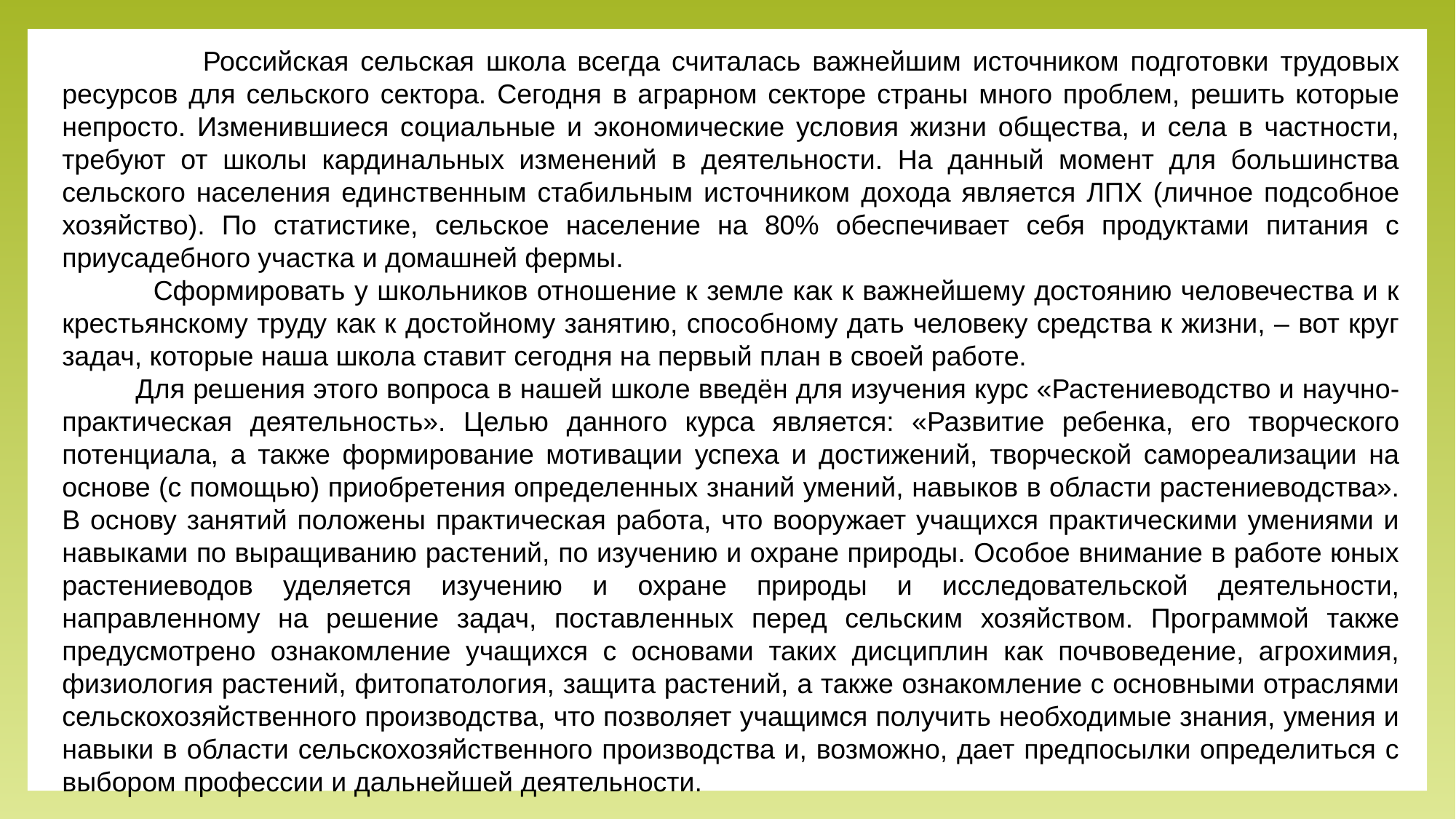

Российская сельская школа всегда считалась важнейшим источником подготовки трудовых ресурсов для сельского сектора. Сегодня в аграрном секторе страны много проблем, решить которые непросто. Изменившиеся социальные и экономические условия жизни общества, и села в частности, требуют от школы кардинальных изменений в деятельности. На данный момент для большинства сельского населения единственным стабильным источником дохода является ЛПХ (личное подсобное хозяйство). По статистике, сельское население на 80% обеспечивает себя продуктами питания с приусадебного участка и домашней фермы.
          Сформировать у школьников отношение к земле как к важнейшему достоянию человечества и к крестьянскому труду как к достойному занятию, способному дать человеку средства к жизни, – вот круг задач, которые наша школа ставит сегодня на первый план в своей работе.
         Для решения этого вопроса в нашей школе введён для изучения курс «Растениеводство и научно-практическая деятельность». Целью данного курса является: «Развитие ребенка, его творческого потенциала, а также формирование мотивации успеха и достижений, творческой самореализации на основе (с помощью) приобретения определенных знаний умений, навыков в области растениеводства». В основу занятий положены практическая работа, что вооружает учащихся практическими умениями и навыками по выращиванию растений, по изучению и охране природы. Особое внимание в работе юных растениеводов уделяется изучению и охране природы и исследовательской деятельности, направленному на решение задач, поставленных перед сельским хозяйством. Программой также предусмотрено ознакомление учащихся с основами таких дисциплин как почвоведение, агрохимия, физиология растений, фитопатология, защита растений, а также ознакомление с основными отраслями сельскохозяйственного производства, что позволяет учащимся получить необходимые знания, умения и навыки в области сельскохозяйственного производства и, возможно, дает предпосылки определиться с выбором профессии и дальнейшей деятельности.